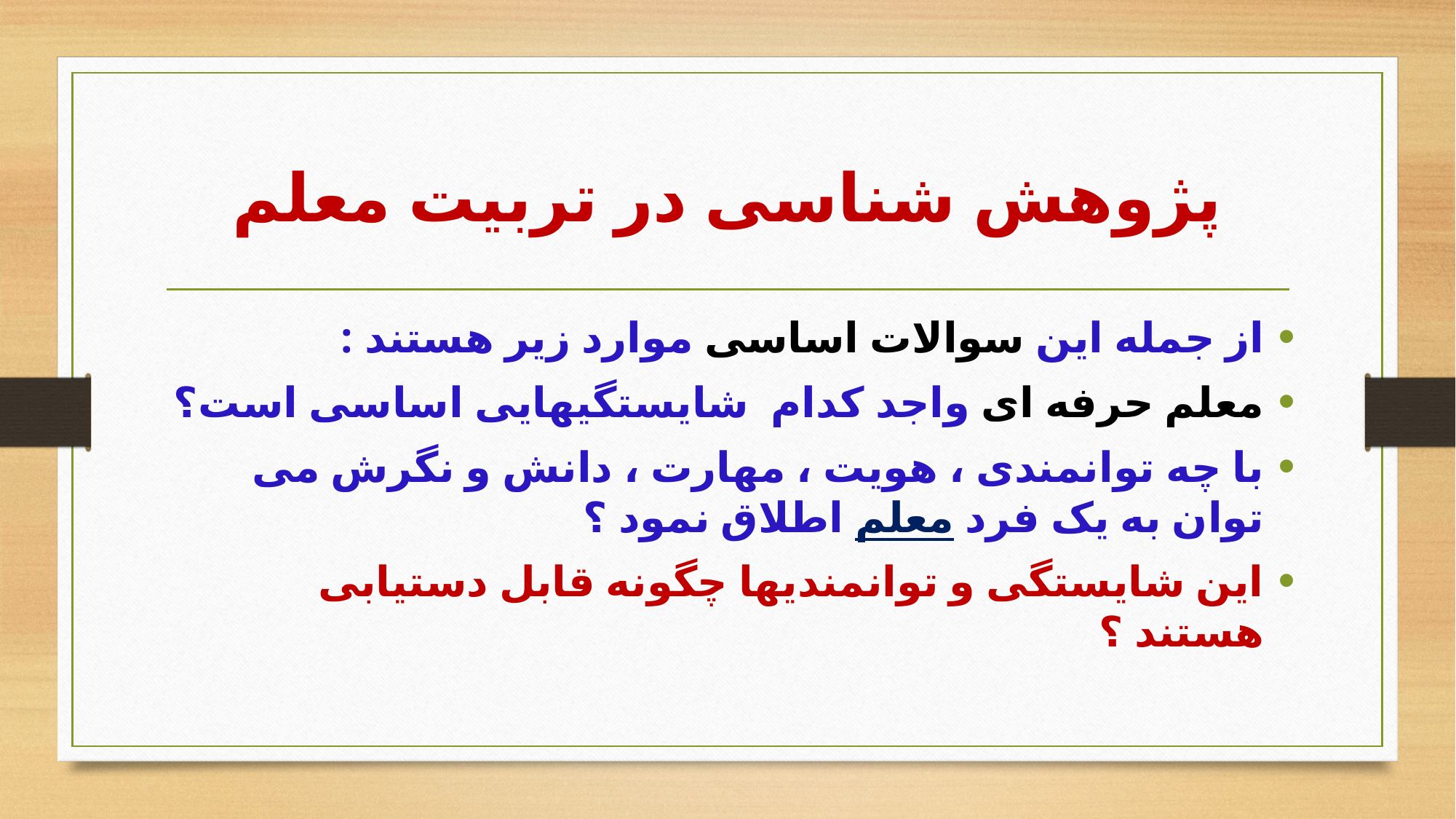

# پژوهش شناسی در تربیت معلم
از جمله این سوالات اساسی موارد زیر هستند :
معلم حرفه ای واجد کدام  شایستگیهایی اساسی است؟
با چه توانمندی ، هویت ، مهارت ، دانش و نگرش می توان به یک فرد معلم اطلاق نمود ؟
این شایستگی و توانمندیها چگونه قابل دستیابی هستند ؟